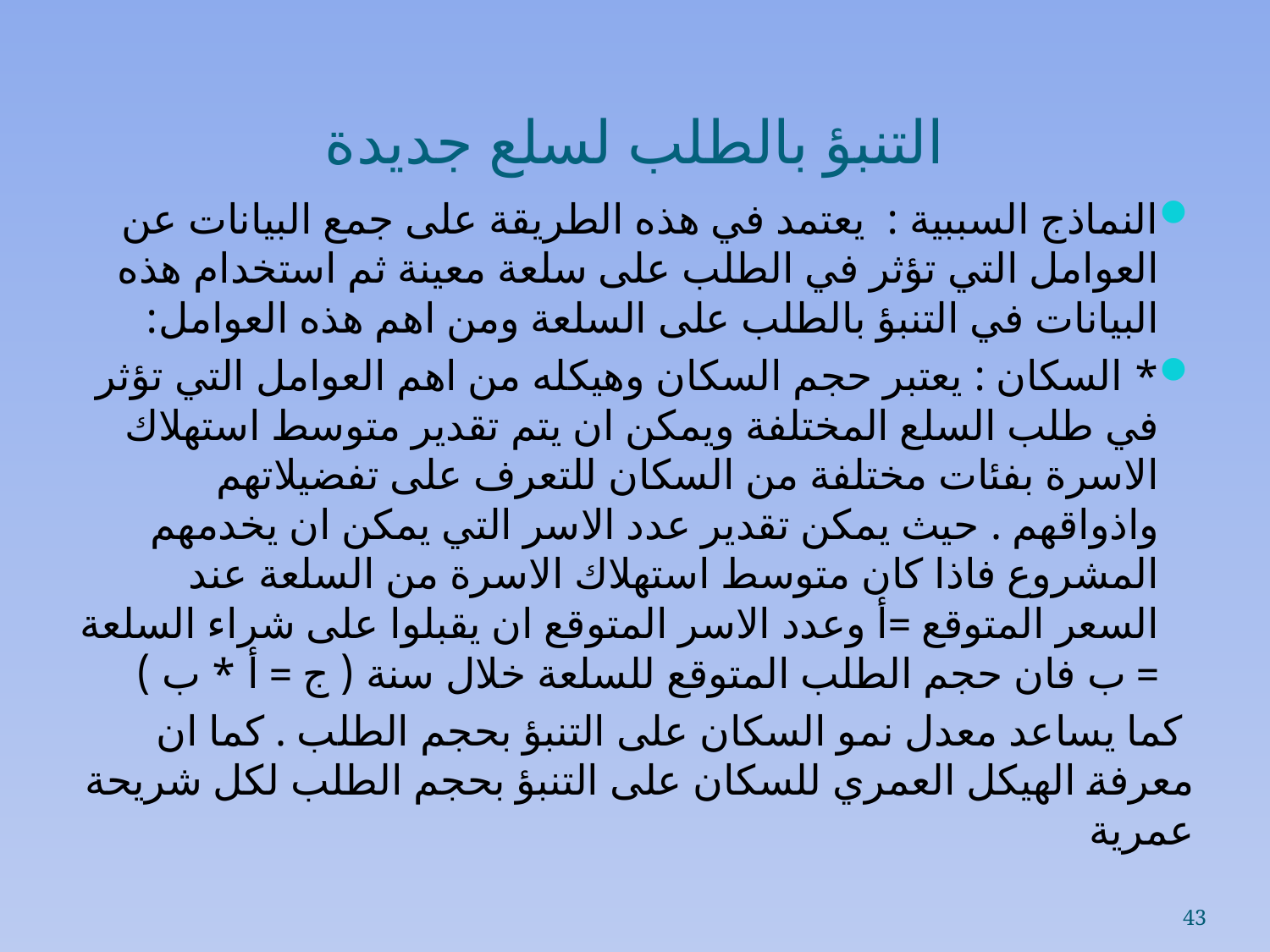

# التنبؤ بالطلب لسلع جديدة
النماذج السببية :  يعتمد في هذه الطريقة على جمع البيانات عن العوامل التي تؤثر في الطلب على سلعة معينة ثم استخدام هذه البيانات في التنبؤ بالطلب على السلعة ومن اهم هذه العوامل:
* السكان : يعتبر حجم السكان وهيكله من اهم العوامل التي تؤثر في طلب السلع المختلفة ويمكن ان يتم تقدير متوسط استهلاك الاسرة بفئات مختلفة من السكان للتعرف على تفضيلاتهم واذواقهم . حيث يمكن تقدير عدد الاسر التي يمكن ان يخدمهم المشروع فاذا كان متوسط استهلاك الاسرة من السلعة عند السعر المتوقع =أ وعدد الاسر المتوقع ان يقبلوا على شراء السلعة = ب فان حجم الطلب المتوقع للسلعة خلال سنة ( ج = أ * ب )
 كما يساعد معدل نمو السكان على التنبؤ بحجم الطلب . كما ان معرفة الهيكل العمري للسكان على التنبؤ بحجم الطلب لكل شريحة عمرية
43